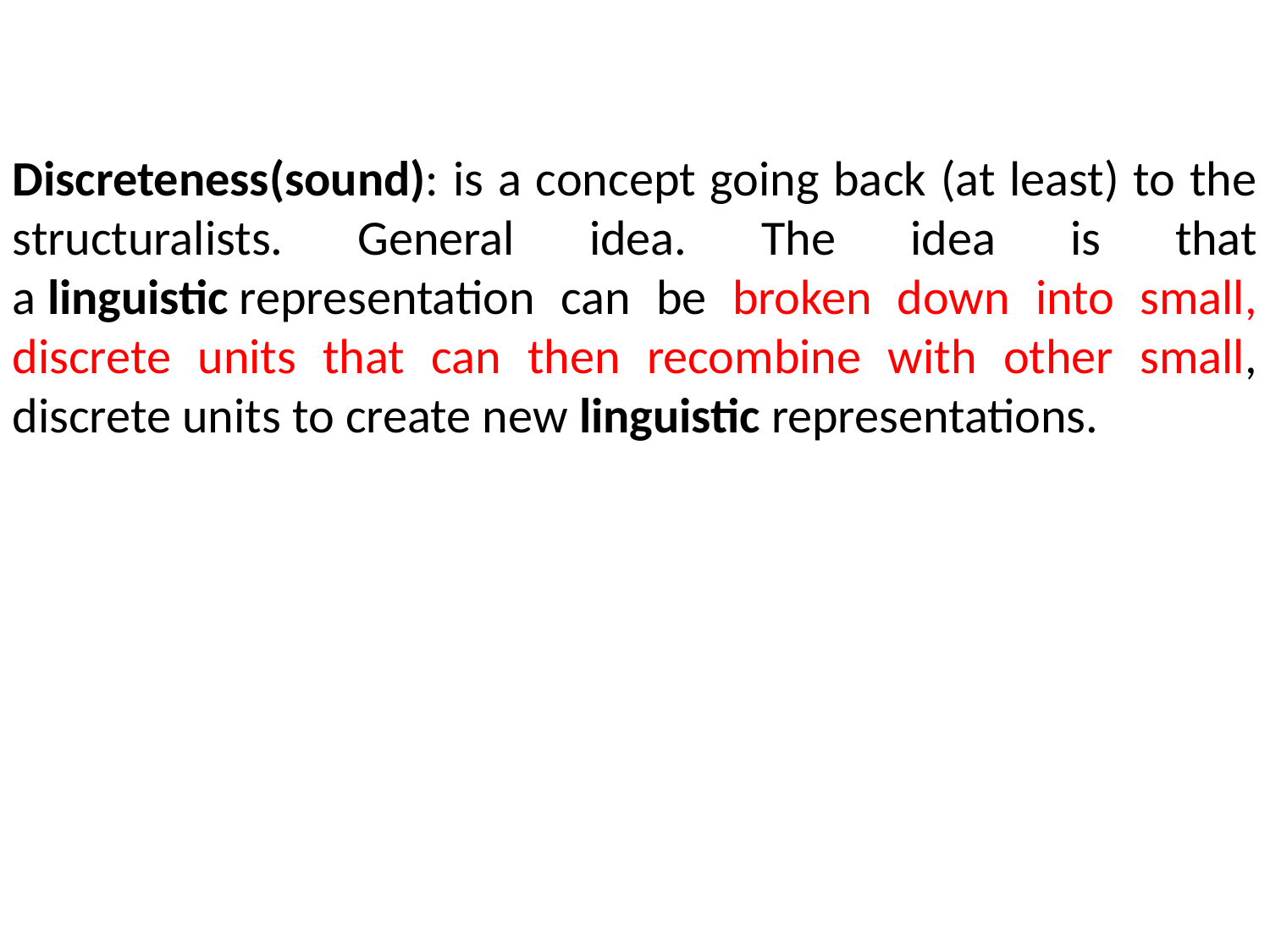

Discreteness(sound): is a concept going back (at least) to the structuralists. General idea. The idea is that a linguistic representation can be broken down into small, discrete units that can then recombine with other small, discrete units to create new linguistic representations.